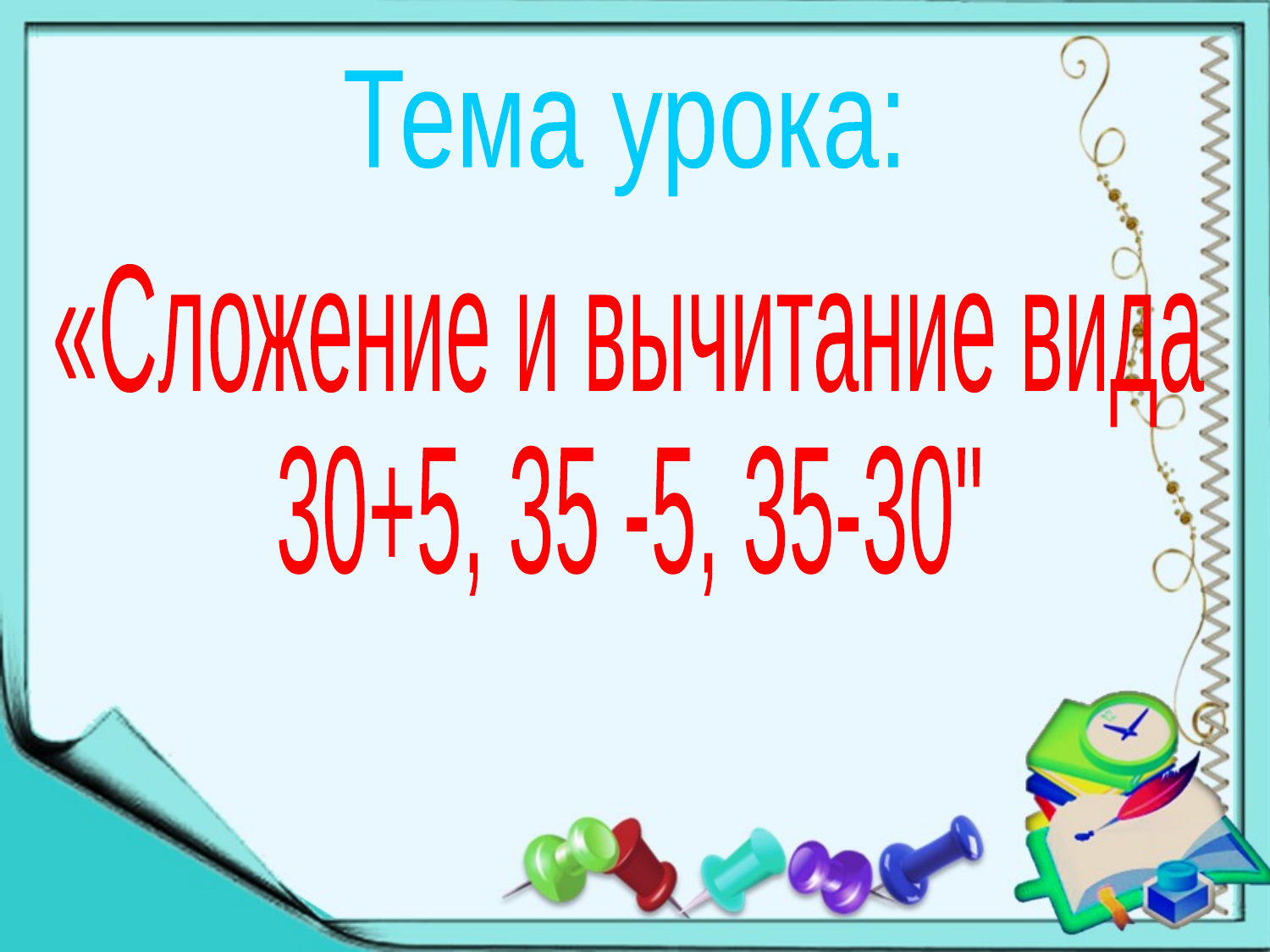

Тема урока:
«Сложение и вычитание вида
30+5, 35 -5, 35-30"